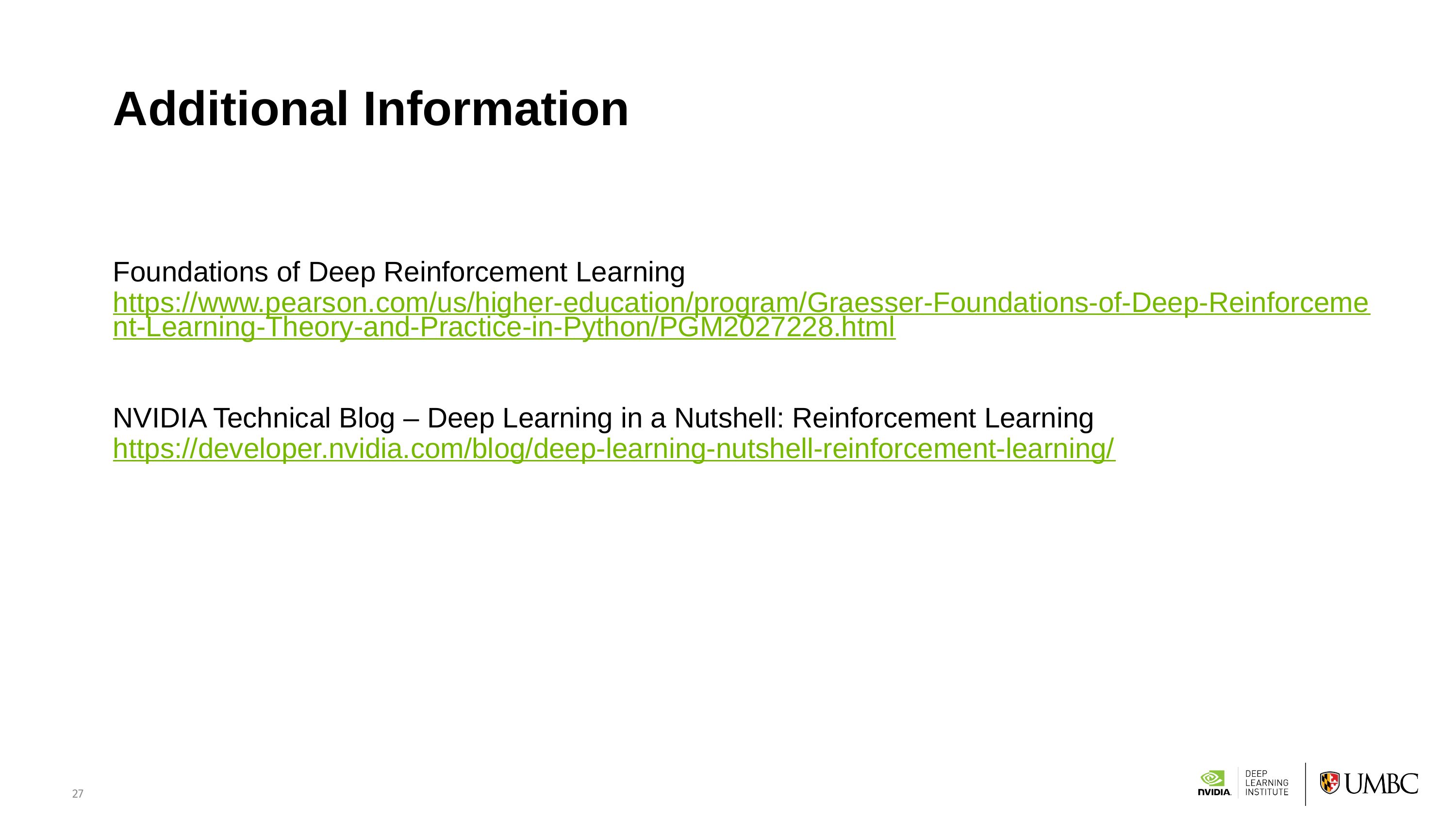

27
Additional Information
Foundations of Deep Reinforcement Learning https://www.pearson.com/us/higher-education/program/Graesser-Foundations-of-Deep-Reinforcement-Learning-Theory-and-Practice-in-Python/PGM2027228.html
NVIDIA Technical Blog – Deep Learning in a Nutshell: Reinforcement Learning https://developer.nvidia.com/blog/deep-learning-nutshell-reinforcement-learning/